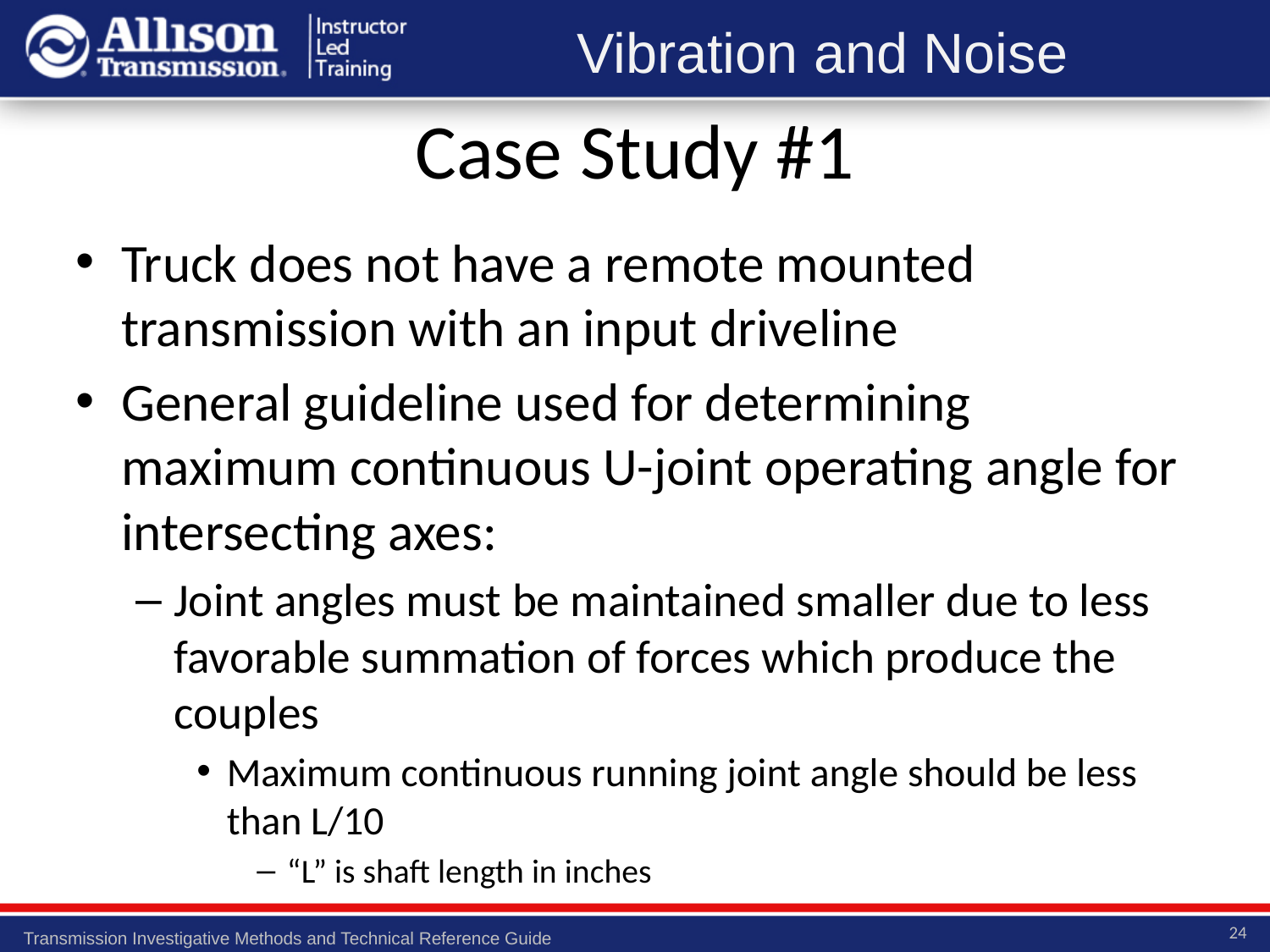

Case Study #1
Truck does not have a remote mounted transmission with an input driveline
General guideline used for determining maximum continuous U-joint operating angle for intersecting axes:
Joint angles must be maintained smaller due to less favorable summation of forces which produce the couples
Maximum continuous running joint angle should be less than L/10
“L” is shaft length in inches

24